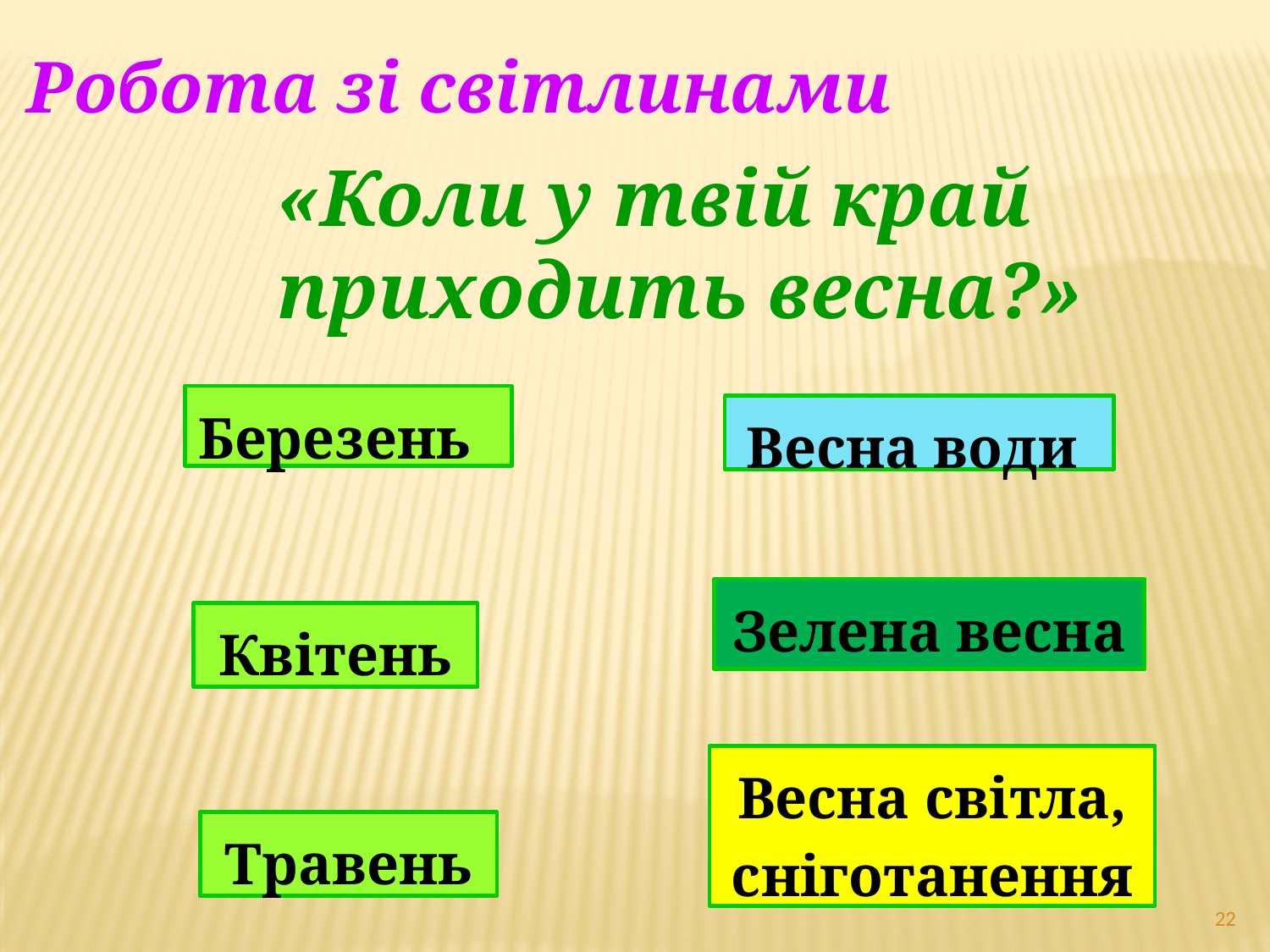

Робота зі світлинами
«Коли у твій край
приходить весна?»
Березень
Весна води
Зелена весна
Квітень
Весна світла, сніготанення
Травень
22